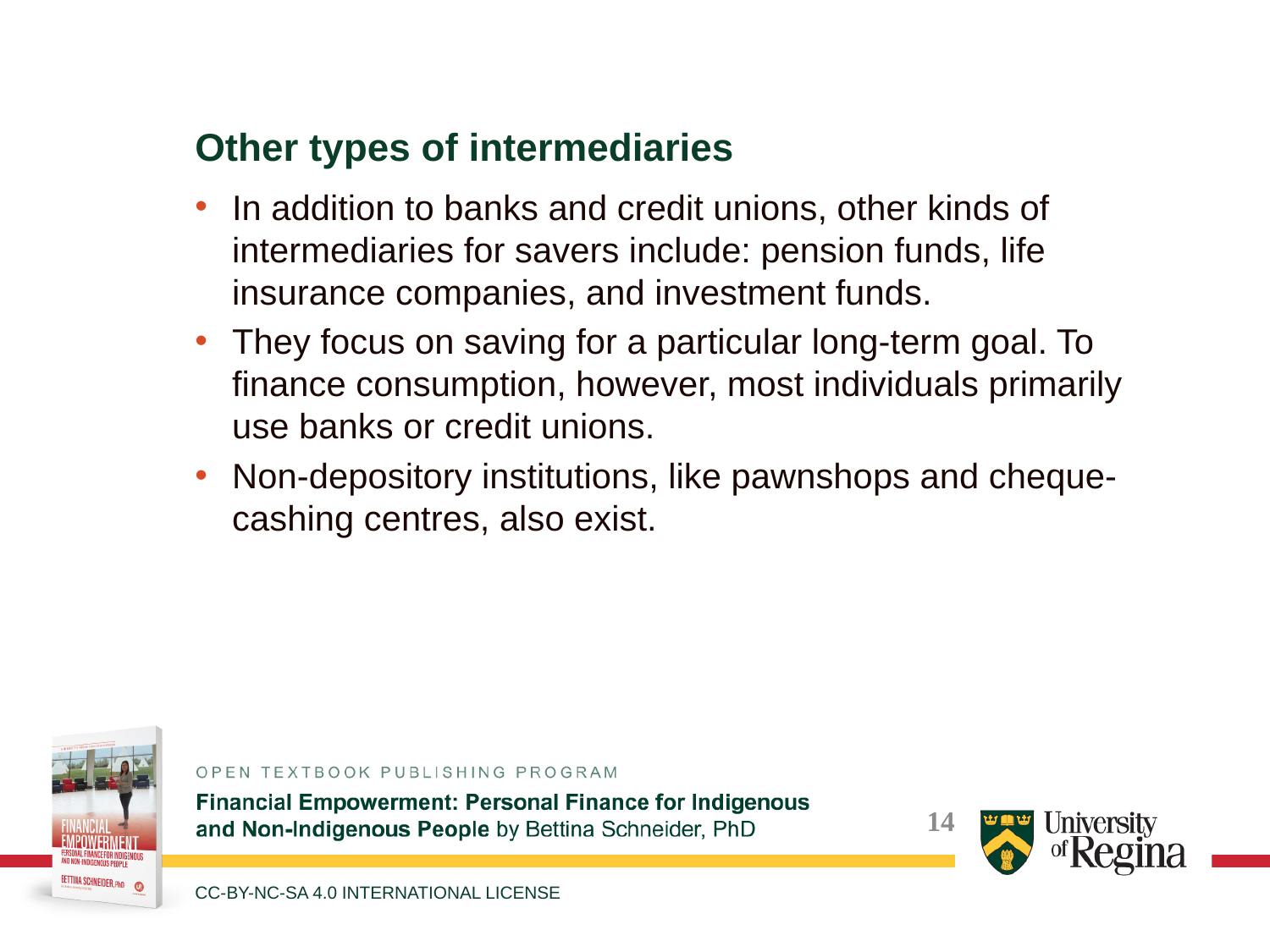

Other types of intermediaries
In addition to banks and credit unions, other kinds of intermediaries for savers include: pension funds, life insurance companies, and investment funds.
They focus on saving for a particular long-term goal. To finance consumption, however, most individuals primarily use banks or credit unions.
Non-depository institutions, like pawnshops and cheque-cashing centres, also exist.
CC-BY-NC-SA 4.0 INTERNATIONAL LICENSE